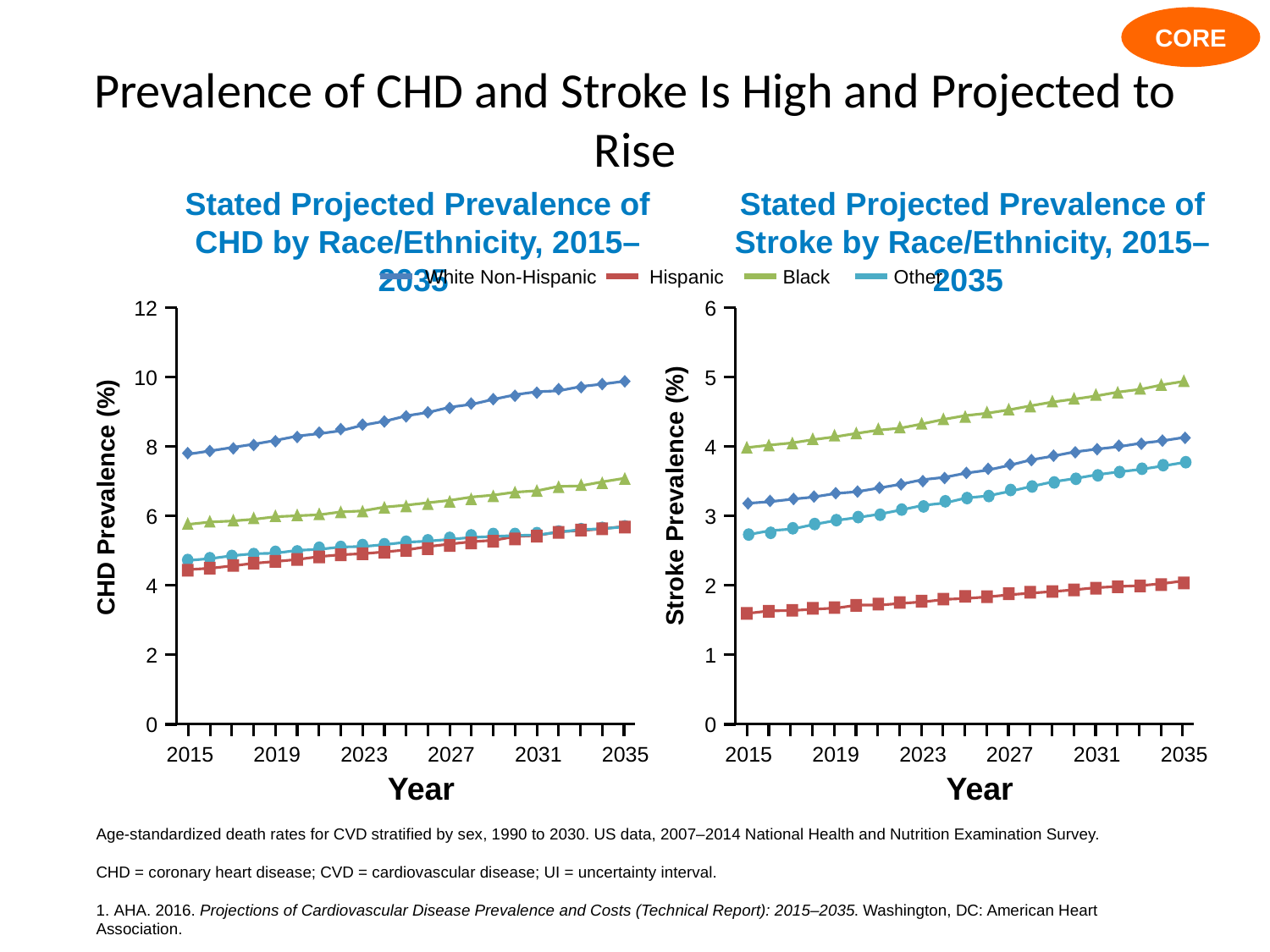

CORE
# Prevalence of CHD and Stroke Is High and Projected to Rise
Stated Projected Prevalence of CHD by Race/Ethnicity, 2015–2035
Stated Projected Prevalence of Stroke by Race/Ethnicity, 2015–2035
White Non-Hispanic
Hispanic
Black
Other
12
10
8
6
4
2
0
6
5
4
3
2
1
0

Stroke Prevalence (%)
CHD Prevalence (%)

2035
2031
2027
2023
2019
2015
2035
2031
2027
2023
2019
2015
Year
Year
Age-standardized death rates for CVD stratified by sex, 1990 to 2030. US data, 2007–2014 National Health and Nutrition Examination Survey.
CHD = coronary heart disease; CVD = cardiovascular disease; UI = uncertainty interval.
1. AHA. 2016. Projections of Cardiovascular Disease Prevalence and Costs (Technical Report): 2015–2035. Washington, DC: American Heart Association.